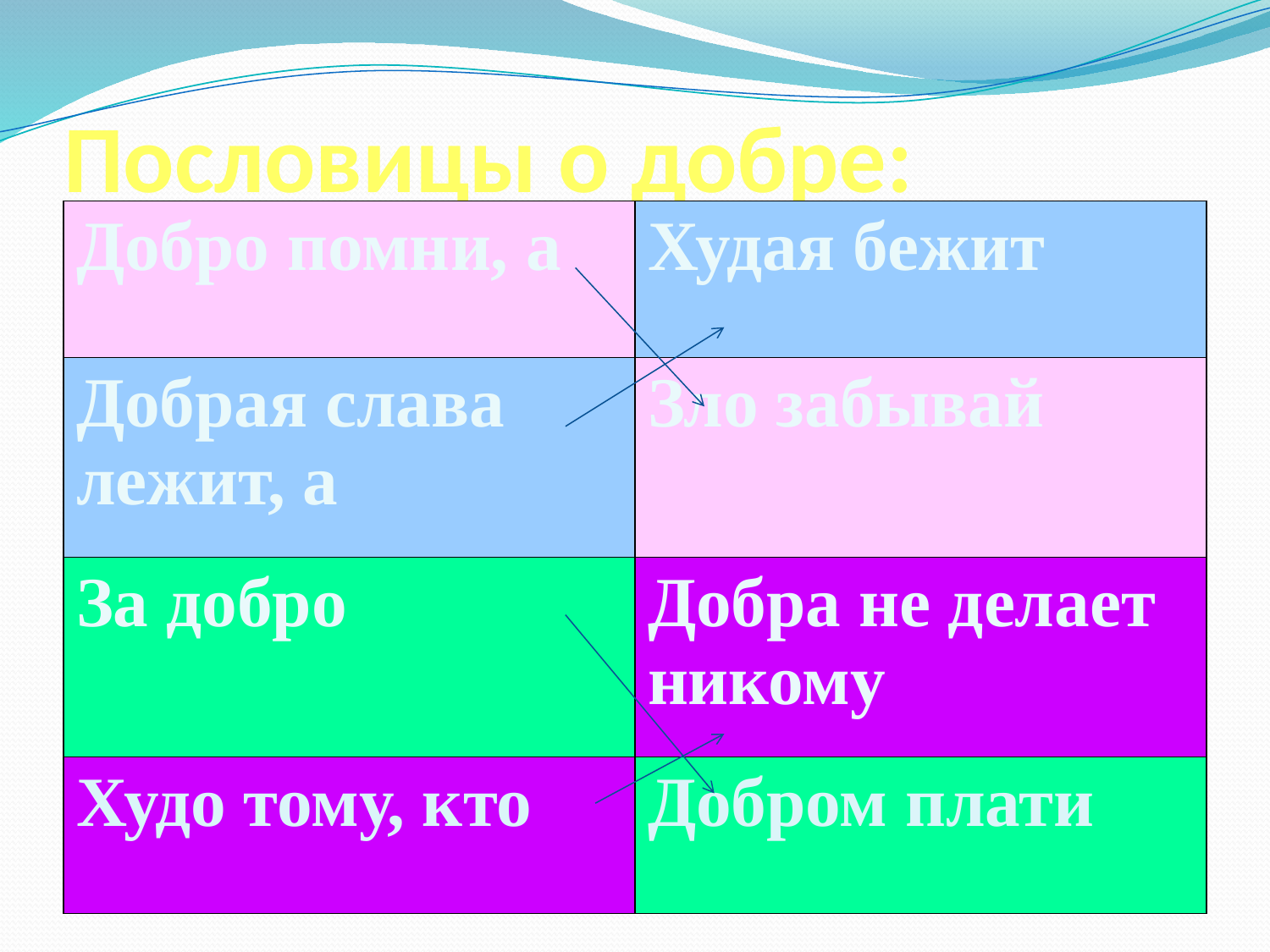

# Пословицы о добре:
| Добро помни, а | Худая бежит |
| --- | --- |
| Добрая слава лежит, а | Зло забывай |
| За добро | Добра не делает никому |
| Худо тому, кто | Добром плати |